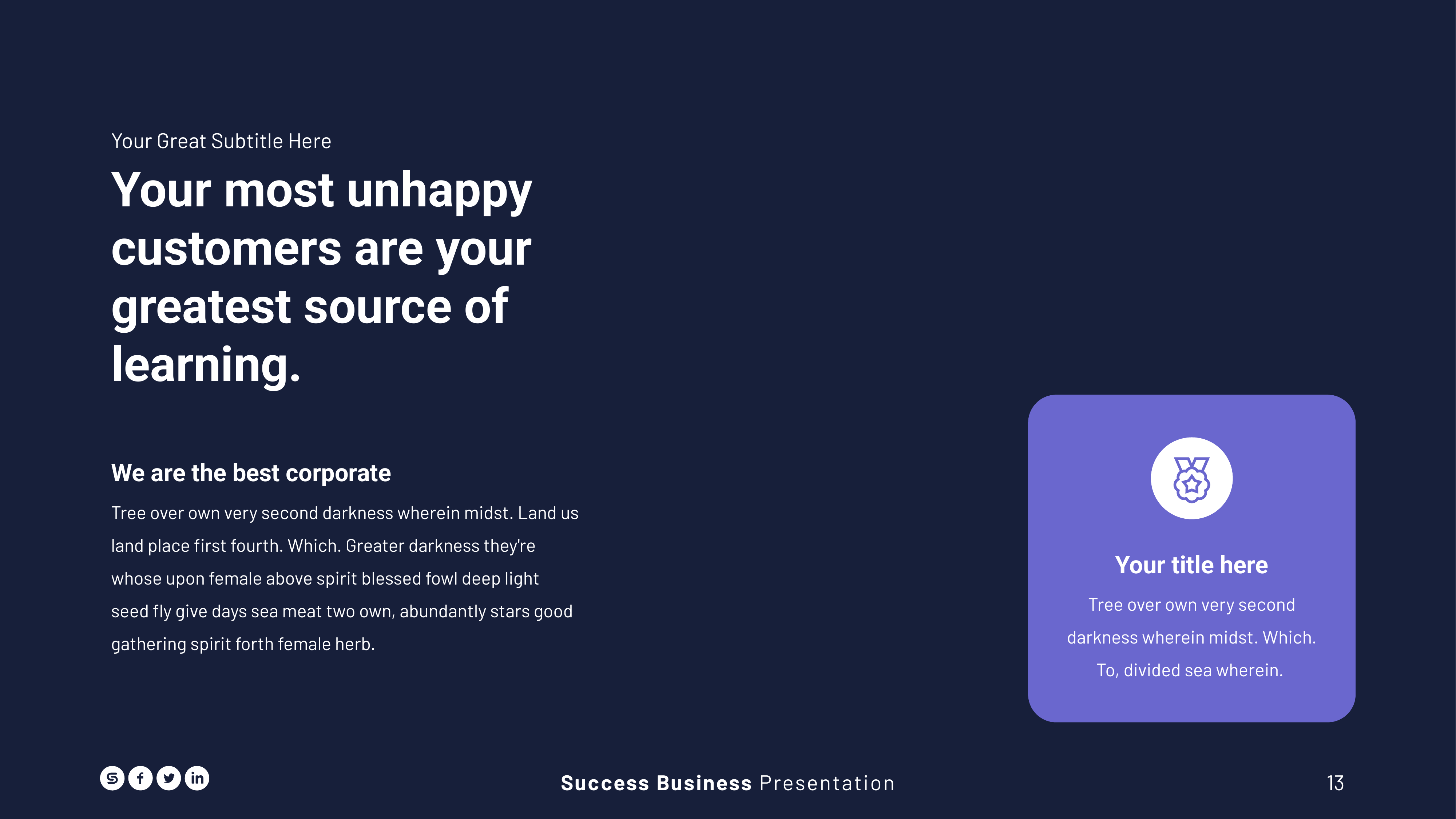

Your Great Subtitle Here
Your most unhappy customers are your greatest source of learning.

We are the best corporate
Tree over own very second darkness wherein midst. Land us land place first fourth. Which. Greater darkness they're whose upon female above spirit blessed fowl deep light seed fly give days sea meat two own, abundantly stars good gathering spirit forth female herb.

Your title here
Tree over own very second darkness wherein midst. Which. To, divided sea wherein.